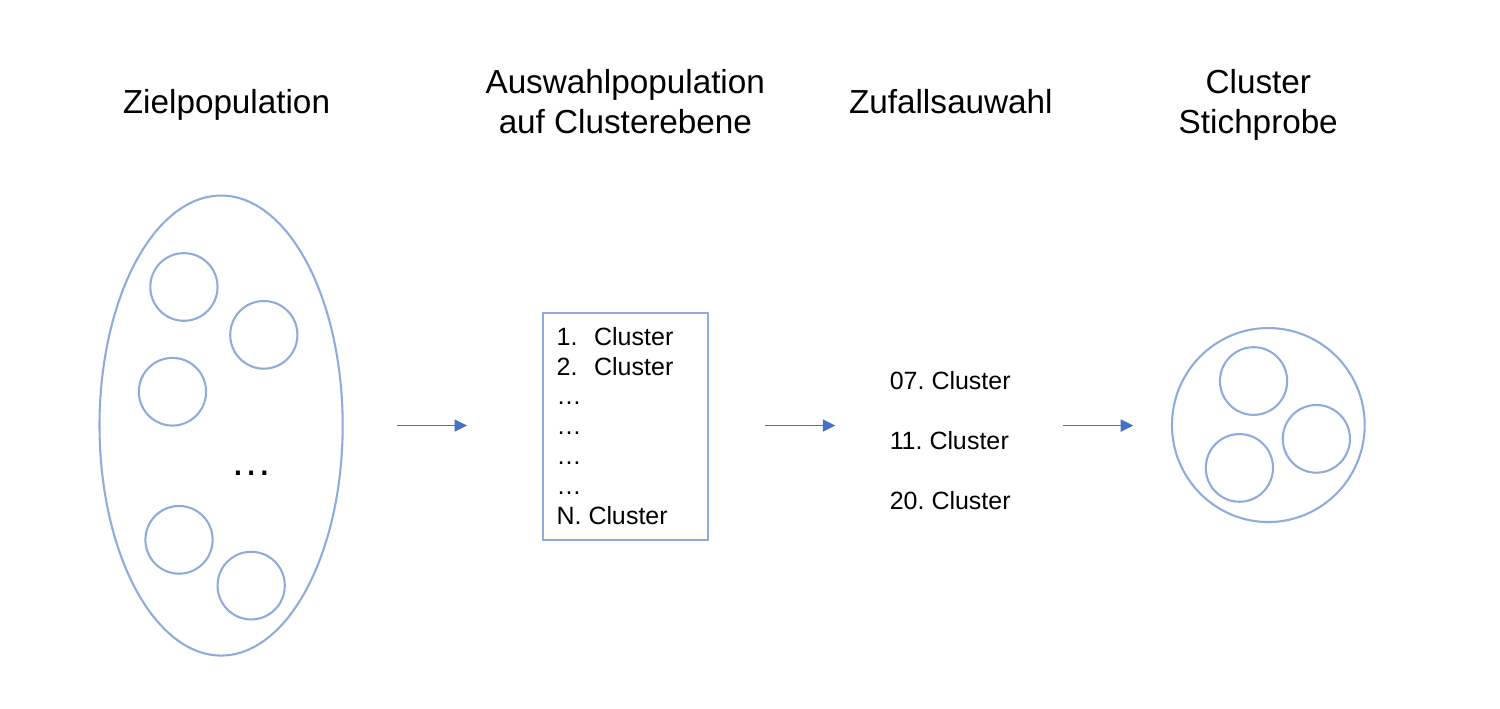

Auswahlpopulation
auf Clusterebene
Cluster
Stichprobe
Zielpopulation
Zufallsauwahl

Cluster
Cluster
…
…
…
…
N. Cluster

07. Cluster
11. Cluster
20. Cluster

…